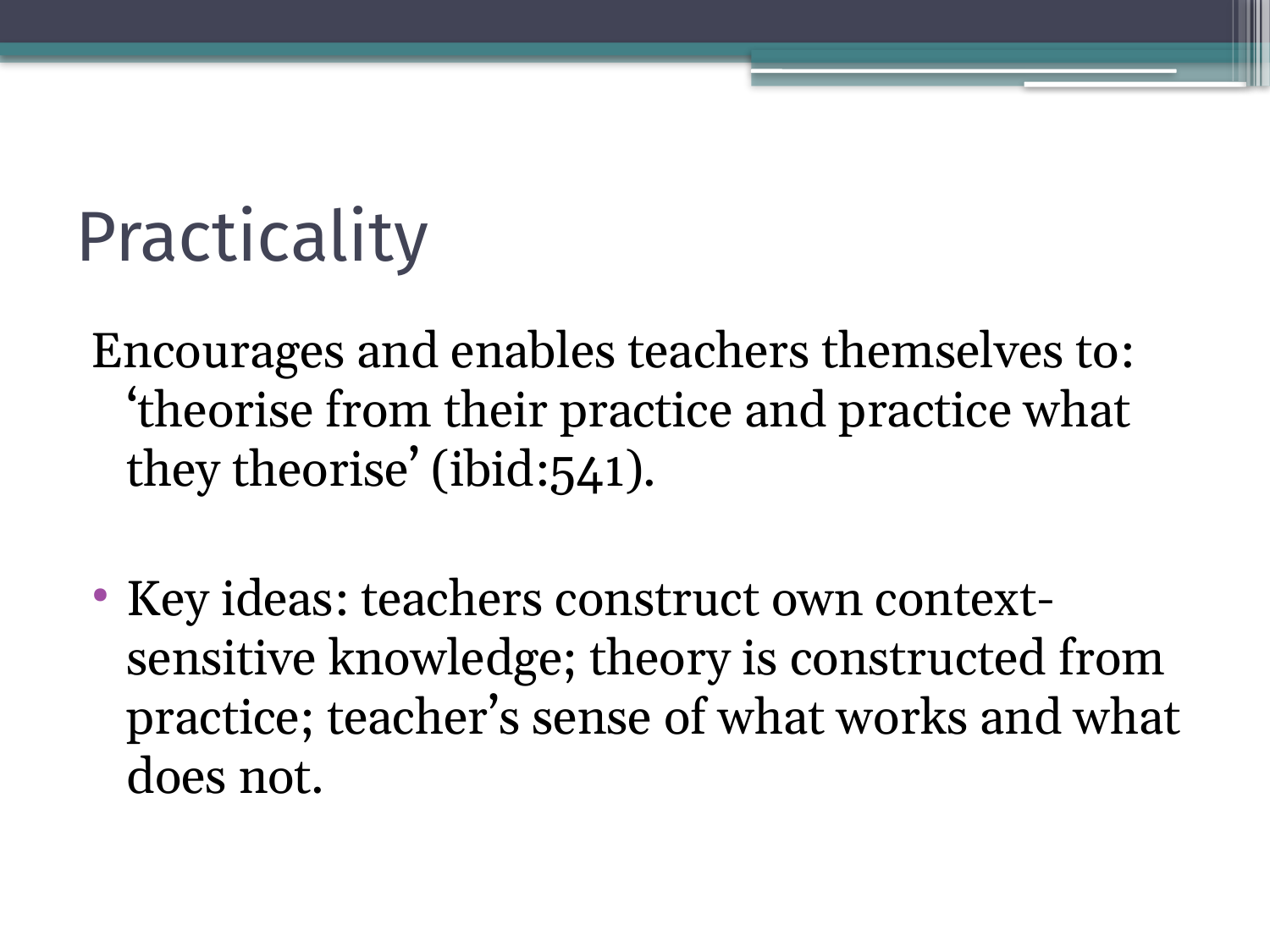

# Practicality
Encourages and enables teachers themselves to: ‘theorise from their practice and practice what they theorise’ (ibid:541).

Key ideas: teachers construct own context-sensitive knowledge; theory is constructed from practice; teacher’s sense of what works and what does not.